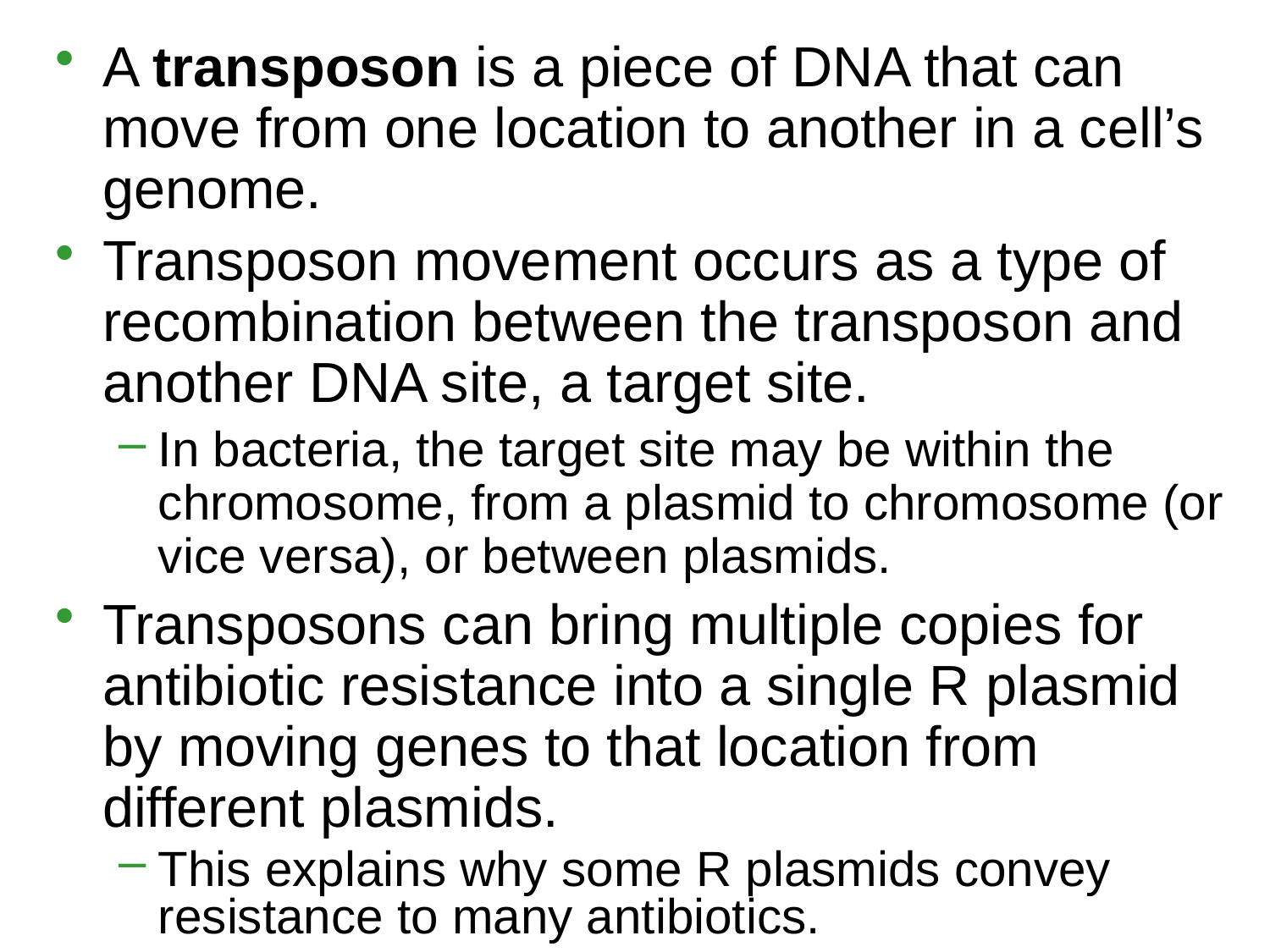

A transposon is a piece of DNA that can move from one location to another in a cell’s genome.
Transposon movement occurs as a type of recombination between the transposon and another DNA site, a target site.
In bacteria, the target site may be within the chromosome, from a plasmid to chromosome (or vice versa), or between plasmids.
Transposons can bring multiple copies for antibiotic resistance into a single R plasmid by moving genes to that location from different plasmids.
This explains why some R plasmids convey resistance to many antibiotics.